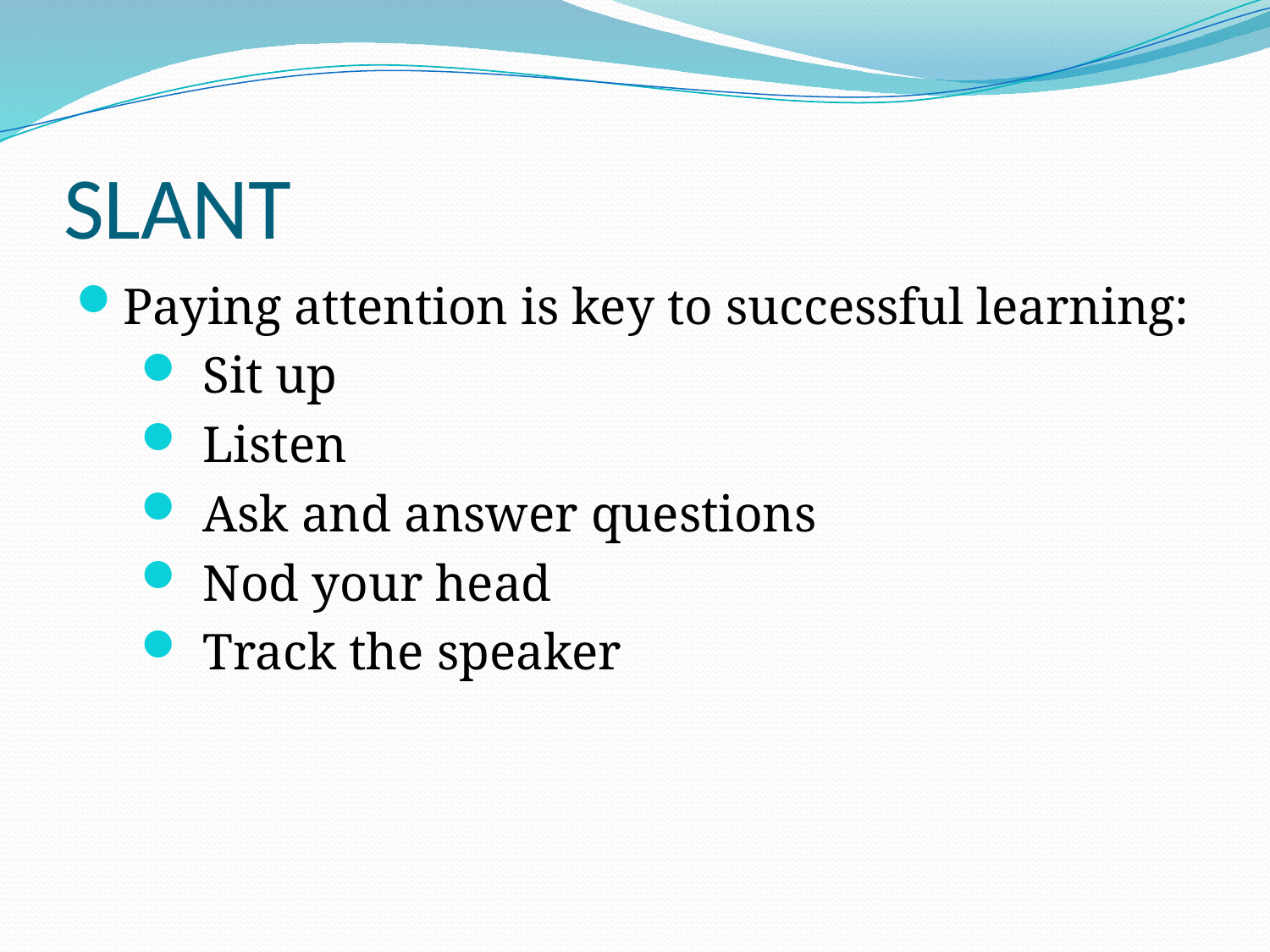

# SLANT
Paying attention is key to successful learning:
Sit up
Listen
Ask and answer questions
Nod your head
Track the speaker